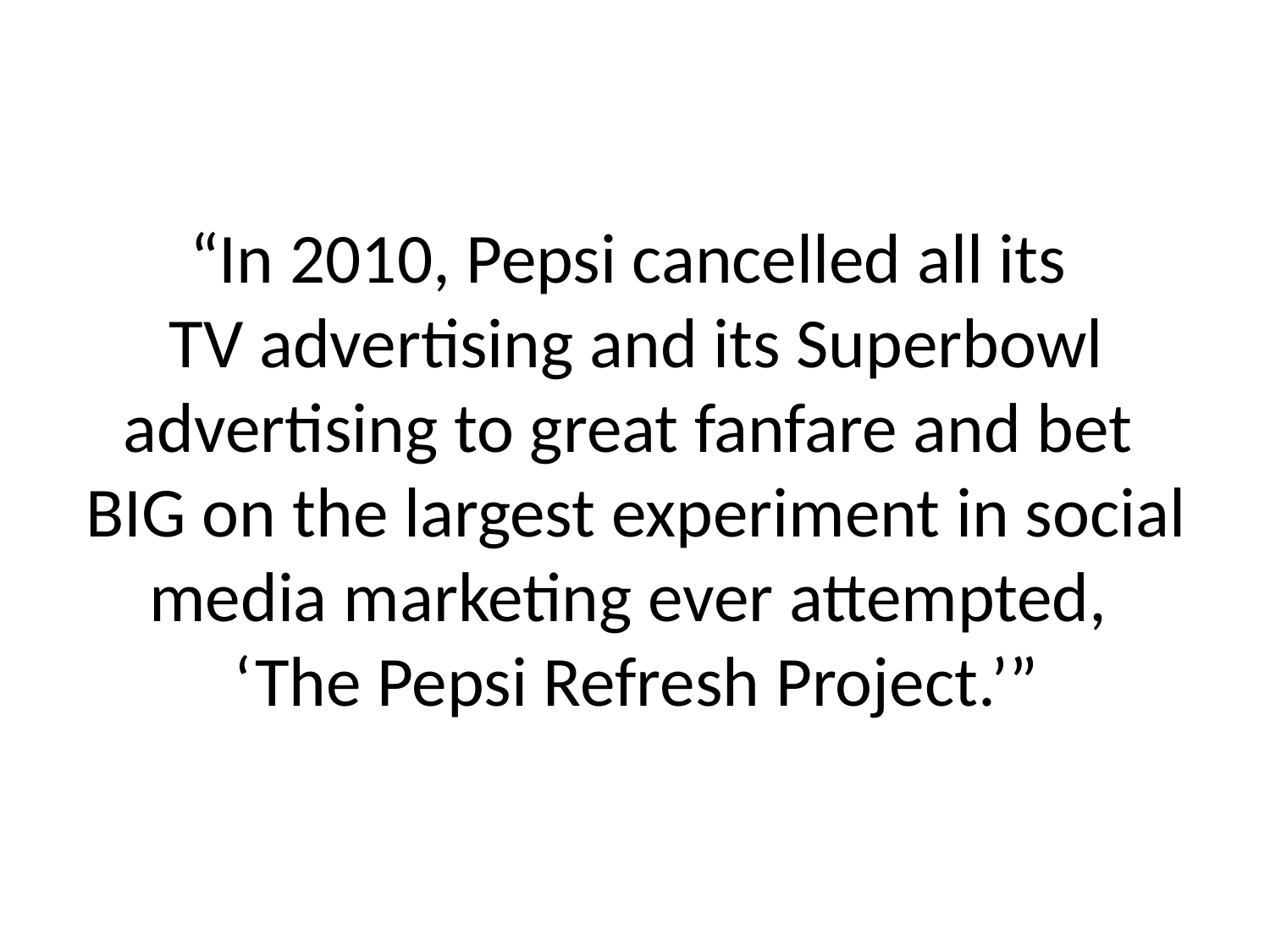

“In 2010, Pepsi cancelled all its
TV advertising and its Superbowl advertising to great fanfare and bet
BIG on the largest experiment in social media marketing ever attempted,
‘The Pepsi Refresh Project.’”